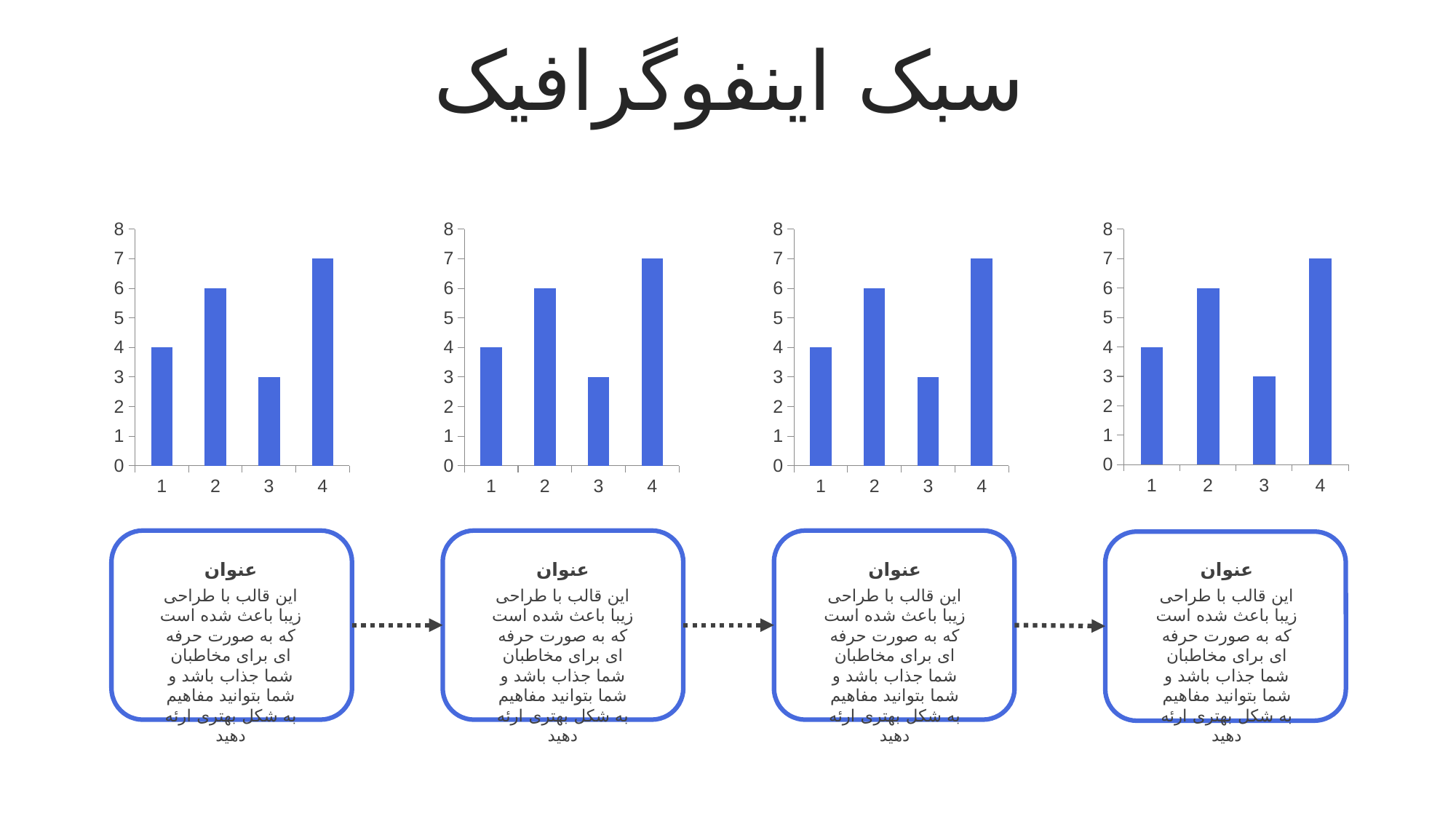

سبک اینفوگرافیک

### Chart

| Category |  |
|---|---|

### Chart

| Category |  |
|---|---|

### Chart

| Category |  |
|---|---|

### Chart

| Category |  |
|---|---|

عنوان
این قالب با طراحی زیبا باعث شده است که به صورت حرفه ای برای مخاطبان شما جذاب باشد و شما بتوانید مفاهیم به شکل بهتری ارئه دهید
عنوان
این قالب با طراحی زیبا باعث شده است که به صورت حرفه ای برای مخاطبان شما جذاب باشد و شما بتوانید مفاهیم به شکل بهتری ارئه دهید
عنوان
این قالب با طراحی زیبا باعث شده است که به صورت حرفه ای برای مخاطبان شما جذاب باشد و شما بتوانید مفاهیم به شکل بهتری ارئه دهید
عنوان
این قالب با طراحی زیبا باعث شده است که به صورت حرفه ای برای مخاطبان شما جذاب باشد و شما بتوانید مفاهیم به شکل بهتری ارئه دهید